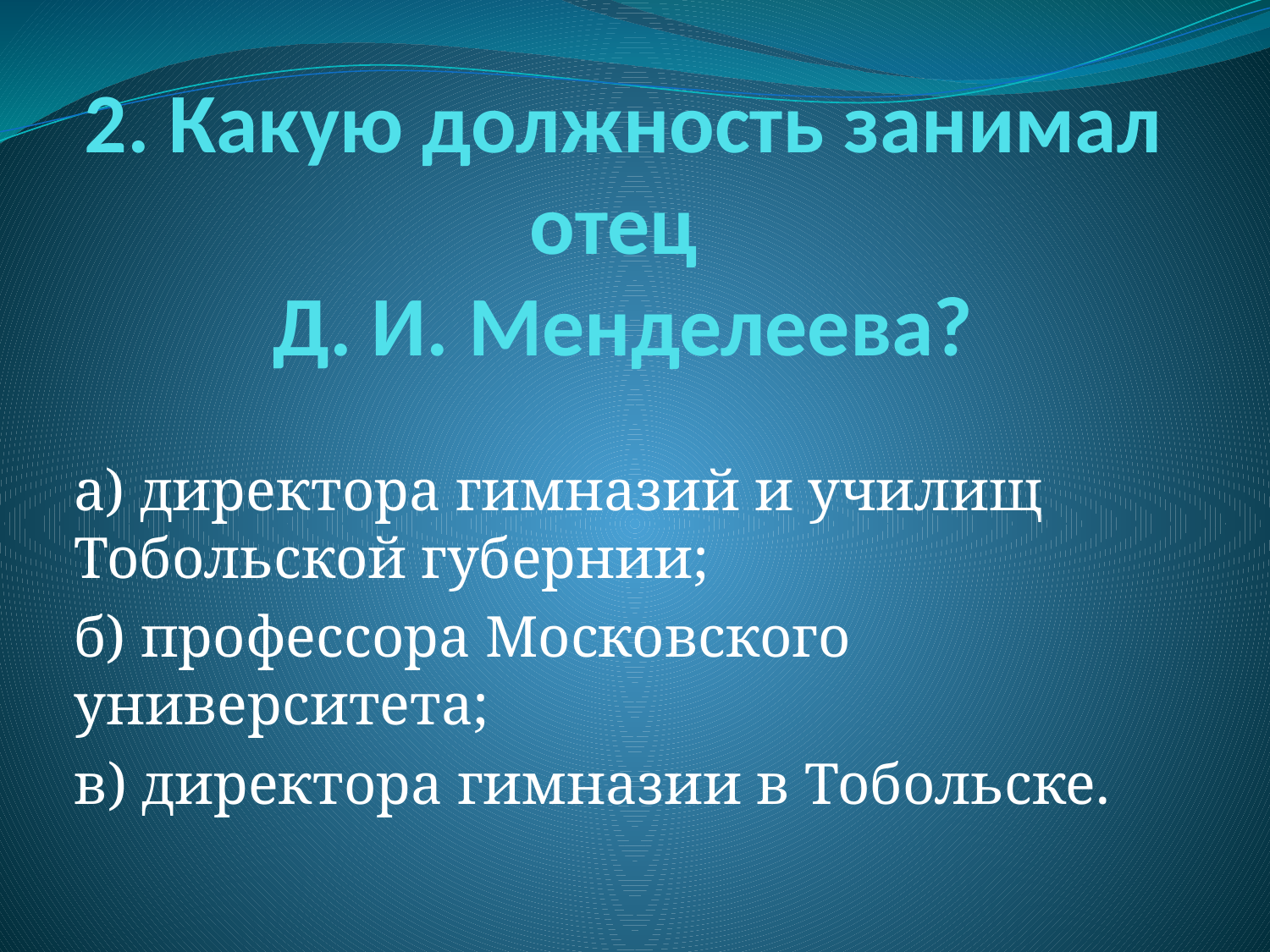

# 2. Какую должность занимал отец Д. И. Менделеева?
а) директора гимназий и училищ Тобольской губернии;
б) профессора Московского университета;
в) директора гимназии в Тобольске.